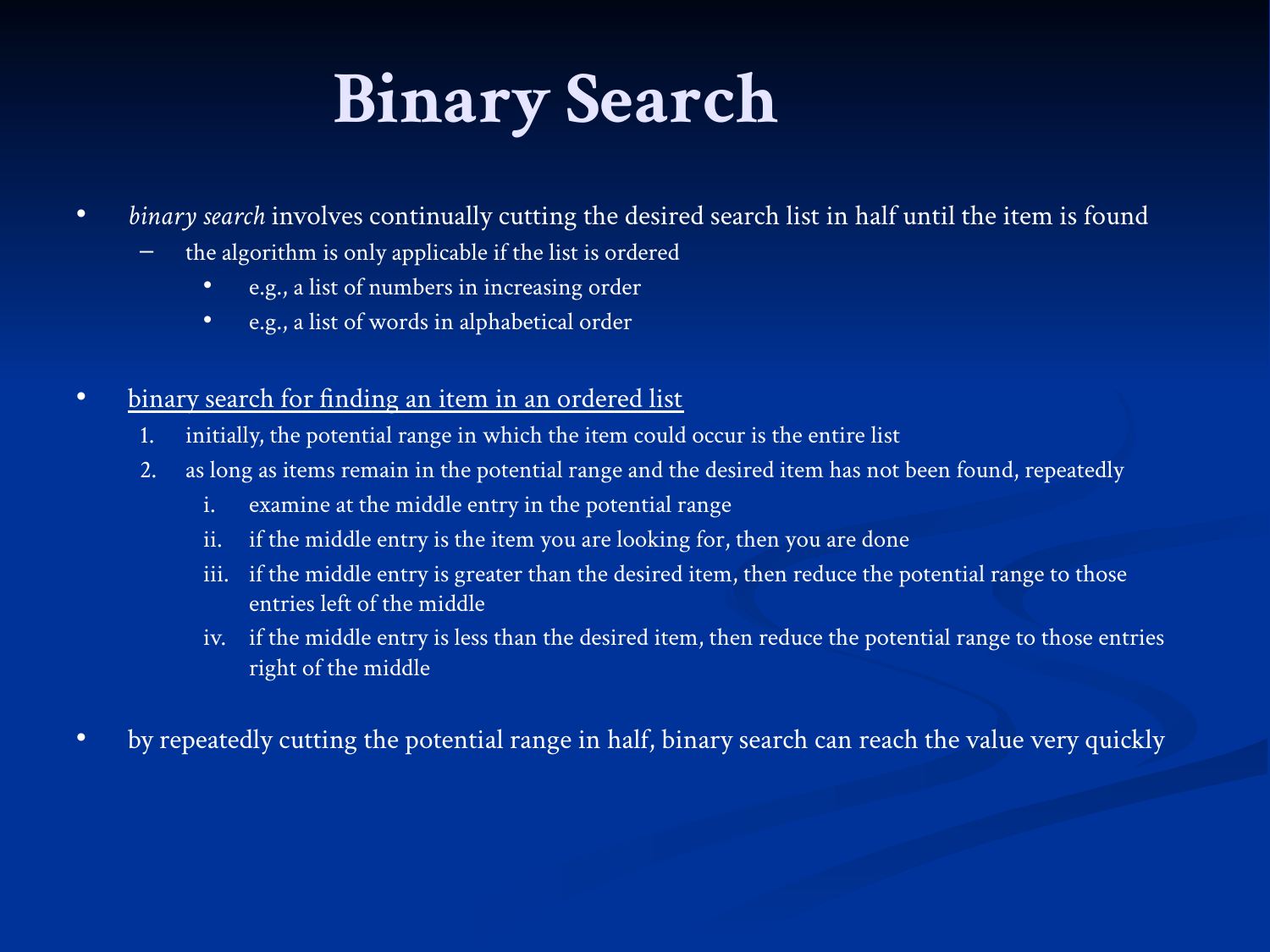

# Binary Search
binary search involves continually cutting the desired search list in half until the item is found
the algorithm is only applicable if the list is ordered
e.g., a list of numbers in increasing order
e.g., a list of words in alphabetical order

binary search for finding an item in an ordered list
initially, the potential range in which the item could occur is the entire list
as long as items remain in the potential range and the desired item has not been found, repeatedly
examine at the middle entry in the potential range
if the middle entry is the item you are looking for, then you are done
if the middle entry is greater than the desired item, then reduce the potential range to those entries left of the middle
if the middle entry is less than the desired item, then reduce the potential range to those entries right of the middle

by repeatedly cutting the potential range in half, binary search can reach the value very quickly